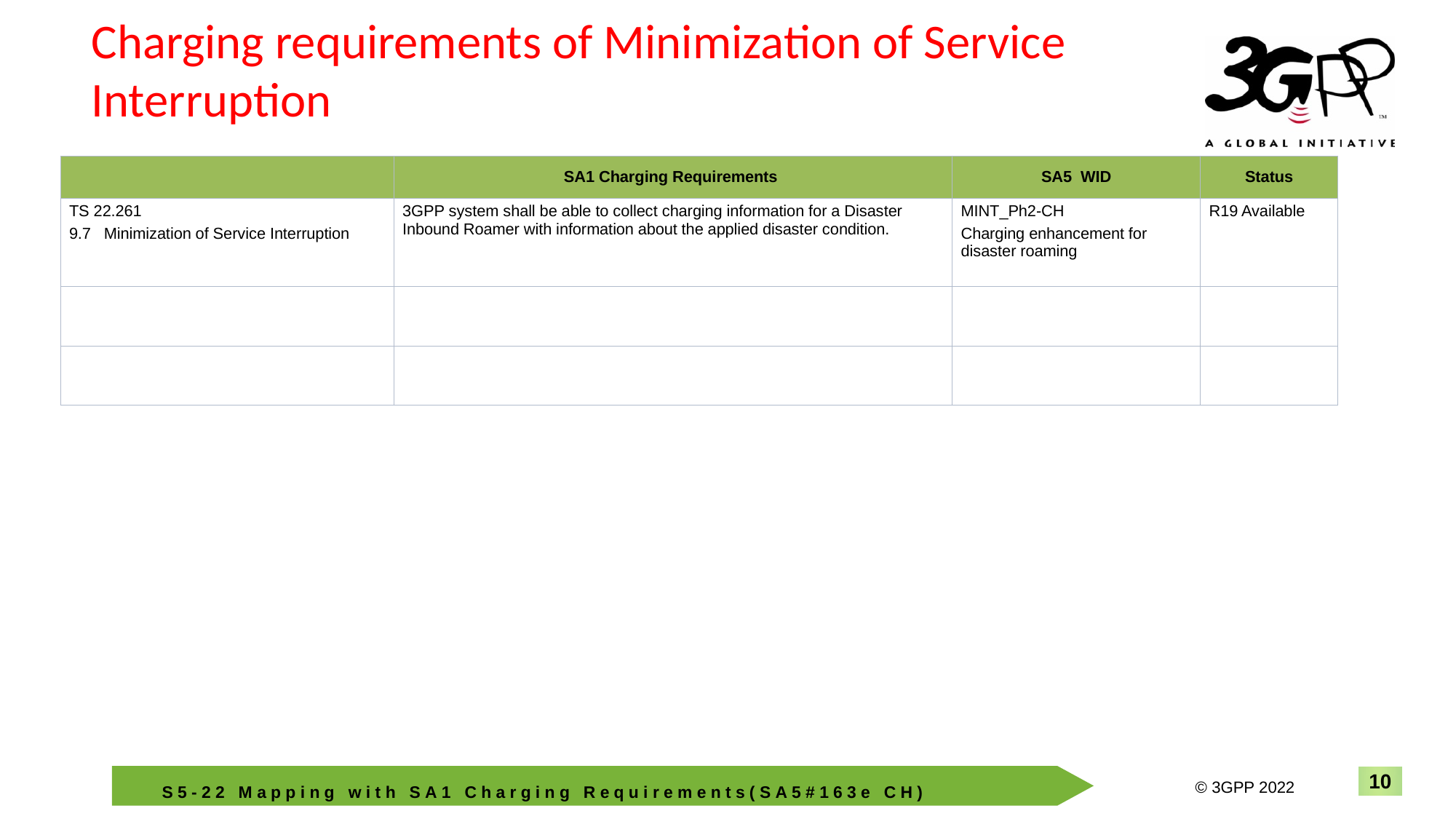

# Charging requirements of Minimization of Service Interruption
|  | SA1 Charging Requirements | SA5 WID | Status |
| --- | --- | --- | --- |
| TS 22.261 9.7 Minimization of Service Interruption | 3GPP system shall be able to collect charging information for a Disaster Inbound Roamer with information about the applied disaster condition. | MINT\_Ph2-CH Charging enhancement for disaster roaming | R19 Available |
|  |  |  |  |
|  |  |  |  |